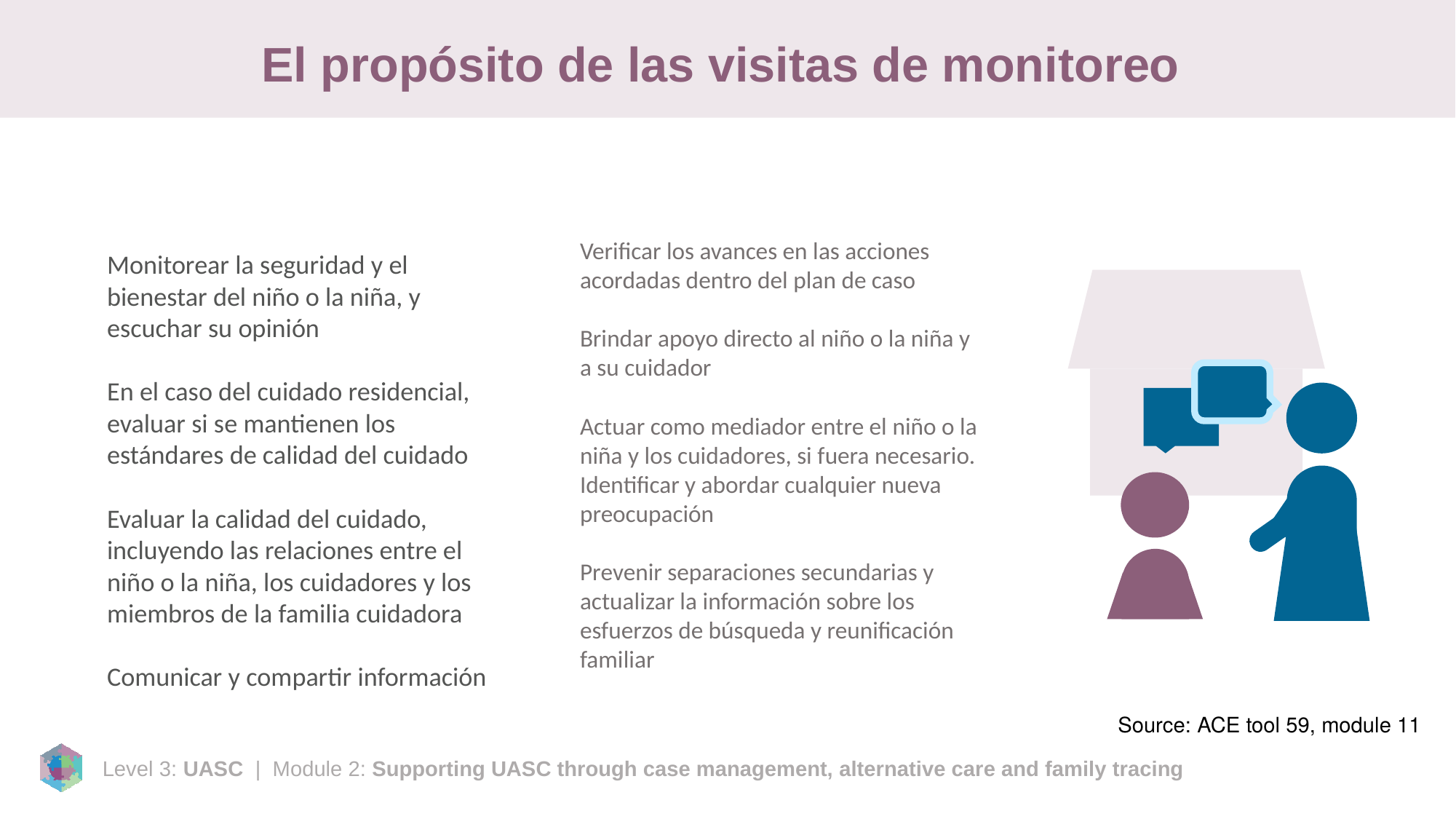

# El propósito de las visitas de monitoreo

Verificar los avances en las acciones acordadas dentro del plan de caso

Brindar apoyo directo al niño o la niña y a su cuidador

Actuar como mediador entre el niño o la niña y los cuidadores, si fuera necesario.
Identificar y abordar cualquier nueva preocupación

Prevenir separaciones secundarias y actualizar la información sobre los esfuerzos de búsqueda y reunificación familiar

Monitorear la seguridad y el bienestar del niño o la niña, y escuchar su opinión

En el caso del cuidado residencial, evaluar si se mantienen los estándares de calidad del cuidado

Evaluar la calidad del cuidado, incluyendo las relaciones entre el niño o la niña, los cuidadores y los miembros de la familia cuidadora

Comunicar y compartir información

Source: ACE tool 59, module 11